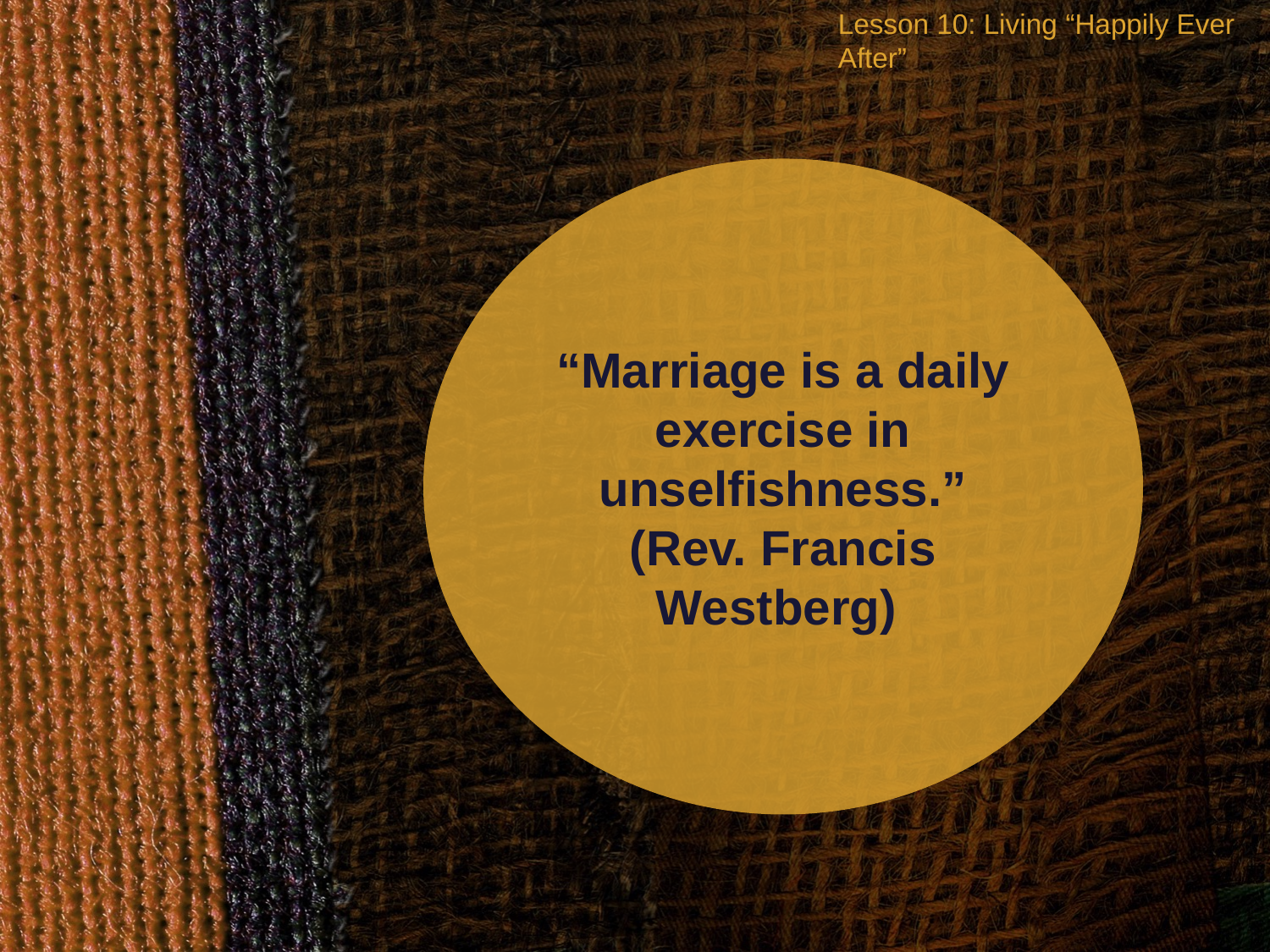

Lesson 10: Living “Happily Ever After”
“Marriage is a daily exercise in unselfishness.”
(Rev. Francis Westberg)